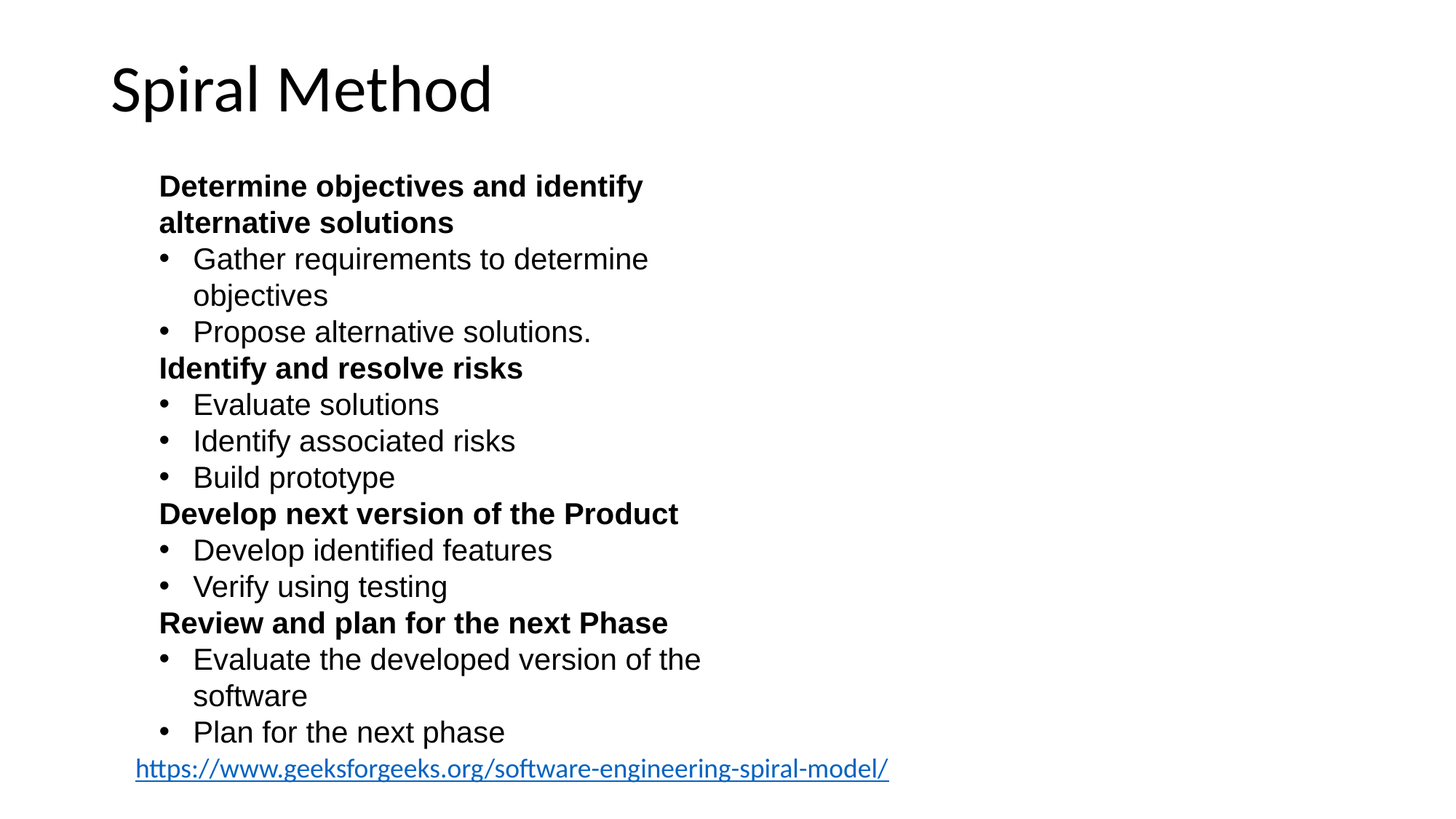

# Spiral Method

Determine objectives and identify alternative solutions
Gather requirements to determine objectives
Propose alternative solutions.
Identify and resolve risks
Evaluate solutions
Identify associated risks
Build prototype
Develop next version of the Product
Develop identified features
Verify using testing
Review and plan for the next Phase
Evaluate the developed version of the software
Plan for the next phase
https://www.geeksforgeeks.org/software-engineering-spiral-model/